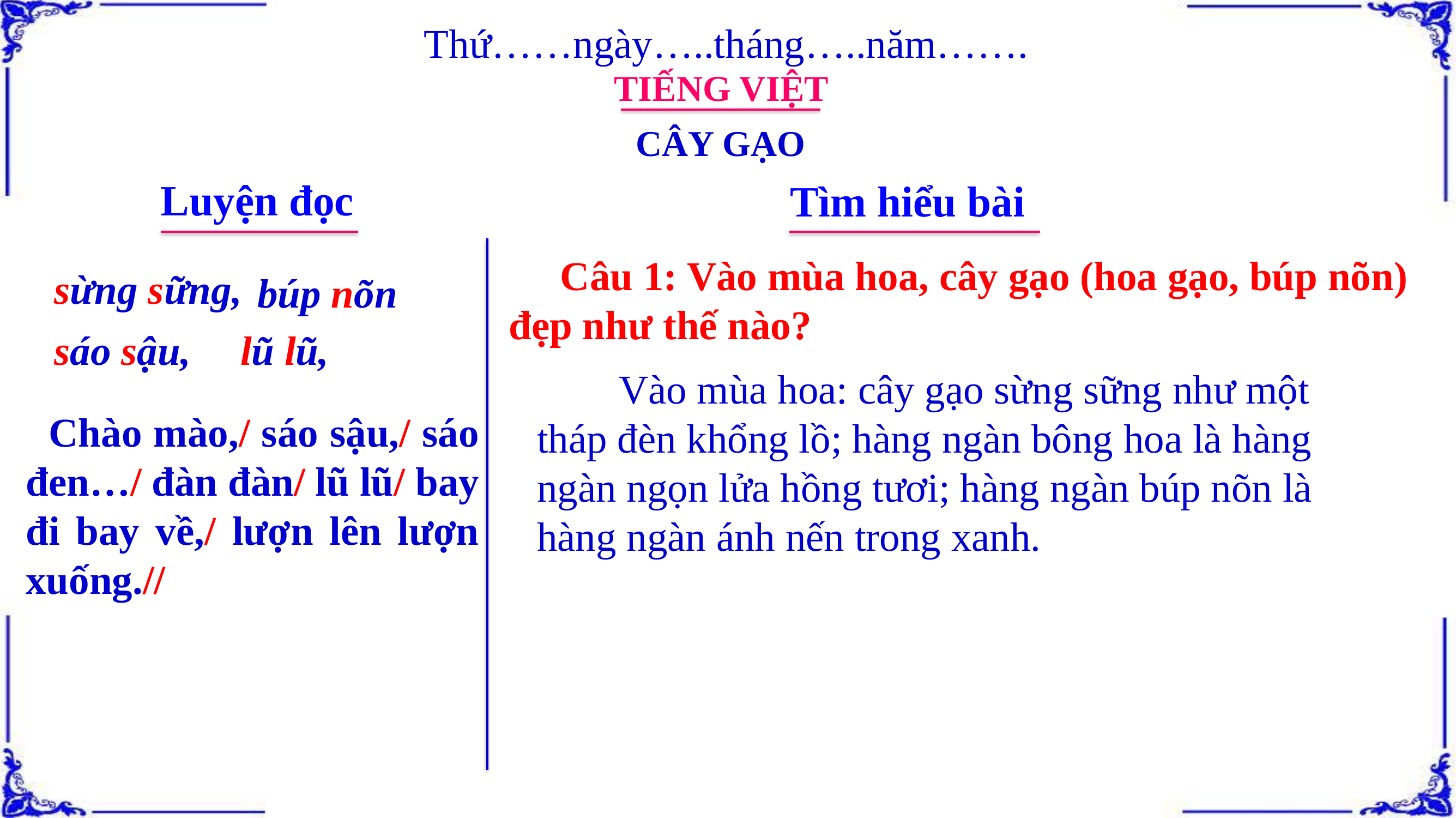

Thứ……ngày…..tháng…..năm…….
TIẾNG VIỆT
CÂY GẠO
Luyện đọc
Tìm hiểu bài
     Câu 1: Vào mùa hoa, cây gạo (hoa gạo, búp nõn) đẹp như thế nào?
sừng sững,
búp nõn
sáo sậu,
lũ lũ,
	Vào mùa hoa: cây gạo sừng sững như một tháp đèn khổng lồ; hàng ngàn bông hoa là hàng ngàn ngọn lửa hồng tươi; hàng ngàn búp nõn là hàng ngàn ánh nến trong xanh.
  Chào mào,/ sáo sậu,/ sáo đen…/ đàn đàn/ lũ lũ/ bay đi bay về,/ lượn lên lượn xuống.//